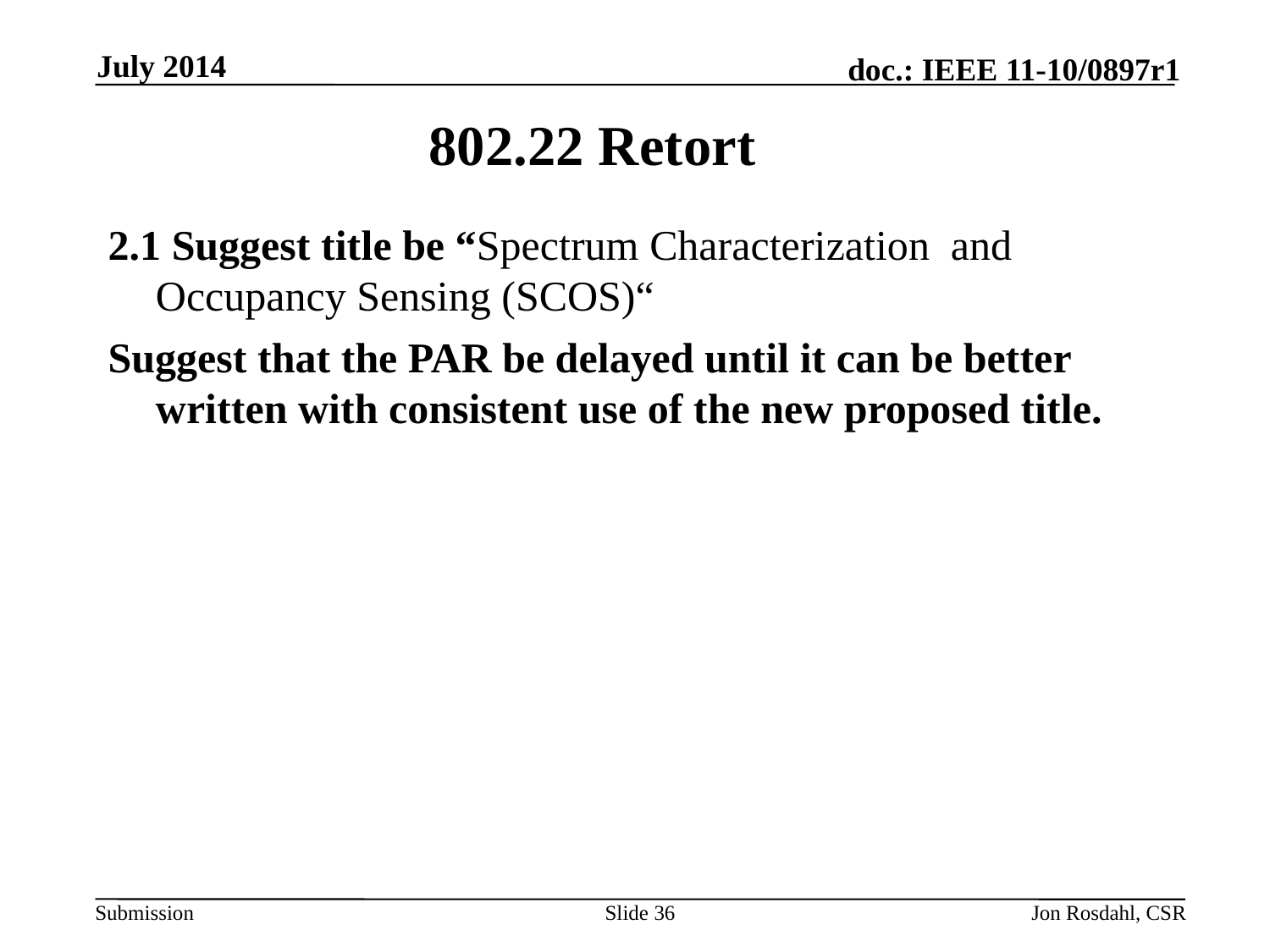

July 2014
# 802.22 Retort
2.1 Suggest title be “Spectrum Characterization  and Occupancy Sensing (SCOS)“
Suggest that the PAR be delayed until it can be better written with consistent use of the new proposed title.
Slide 36
Jon Rosdahl, CSR